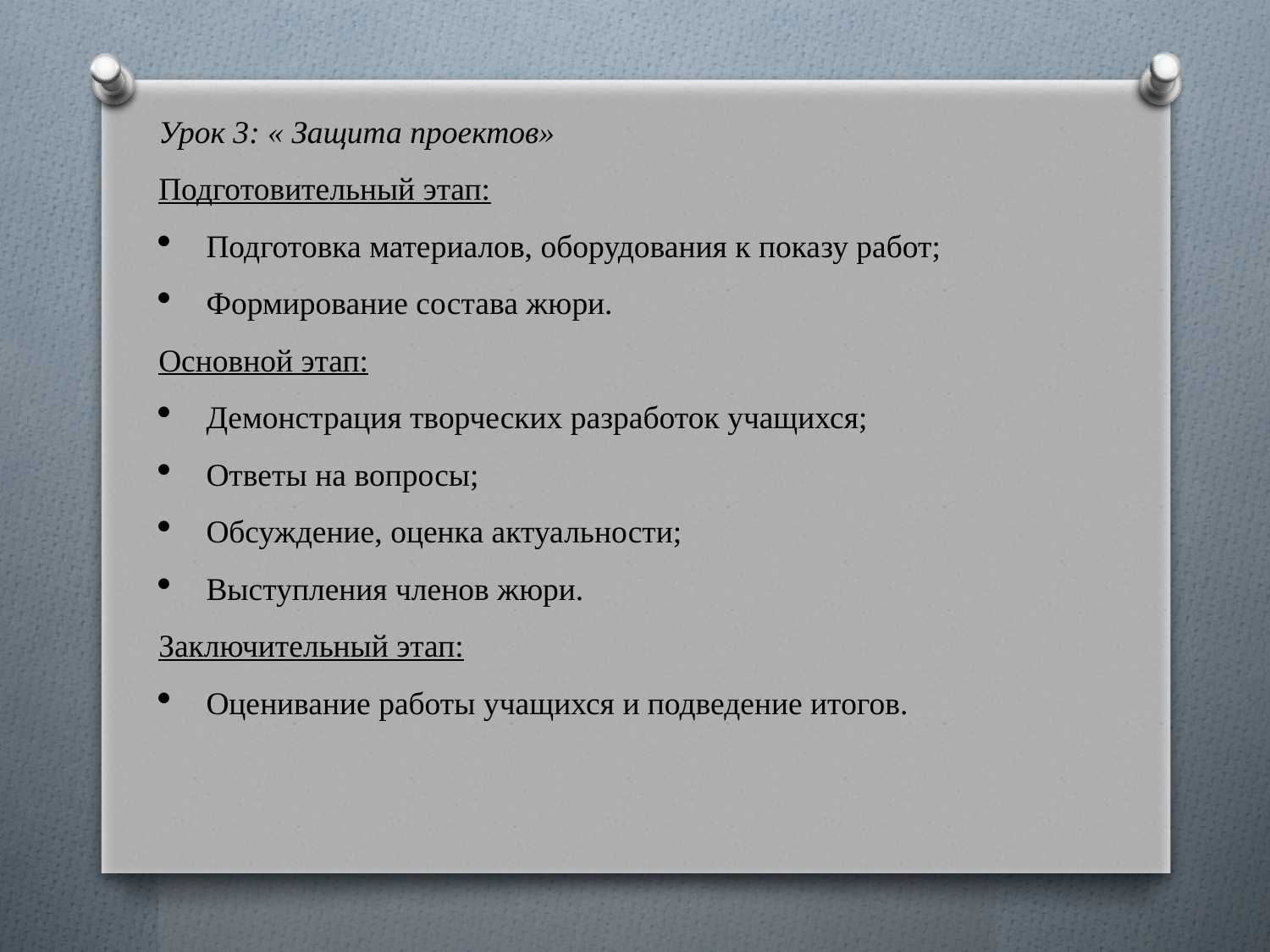

Урок 3: « Защита проектов»
Подготовительный этап:
Подготовка материалов, оборудования к показу работ;
Формирование состава жюри.
Основной этап:
Демонстрация творческих разработок учащихся;
Ответы на вопросы;
Обсуждение, оценка актуальности;
Выступления членов жюри.
Заключительный этап:
Оценивание работы учащихся и подведение итогов.